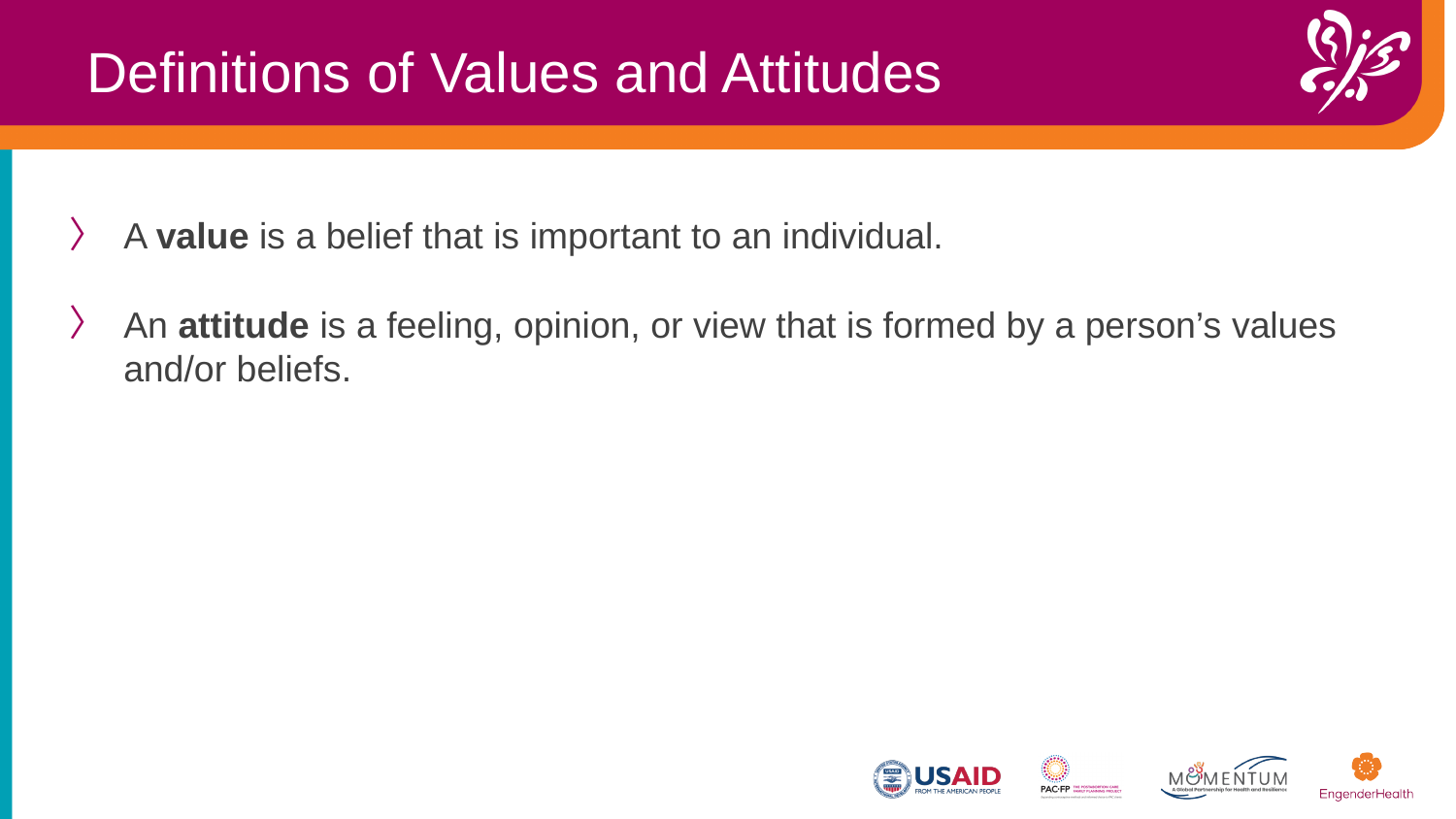

Definitions of Values and Attitudes
A value is a belief that is important to an individual.
An attitude is a feeling, opinion, or view that is formed by a person’s values and/or beliefs.